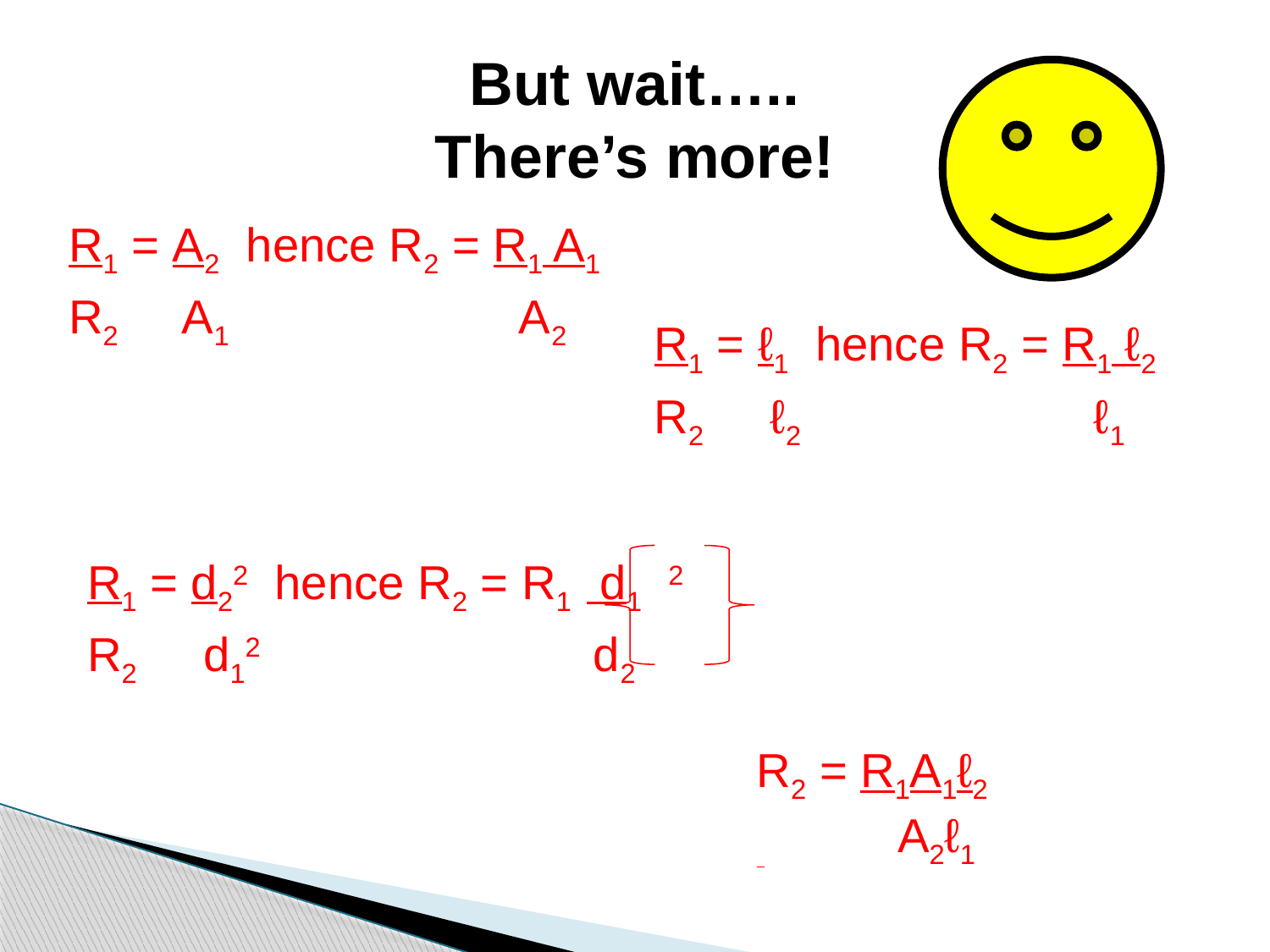

# But wait….. There’s more!

R1 = A2  hence R2 = R1 A1
R2     A1                      A2
R1 = ℓ1  hence R2 = R1 ℓ2
R2     ℓ2                      ℓ1
R1 = d22  hence R2 = R1   d1  2
R2     d12                         d2

R2 = R1A1ℓ2
           A2ℓ1